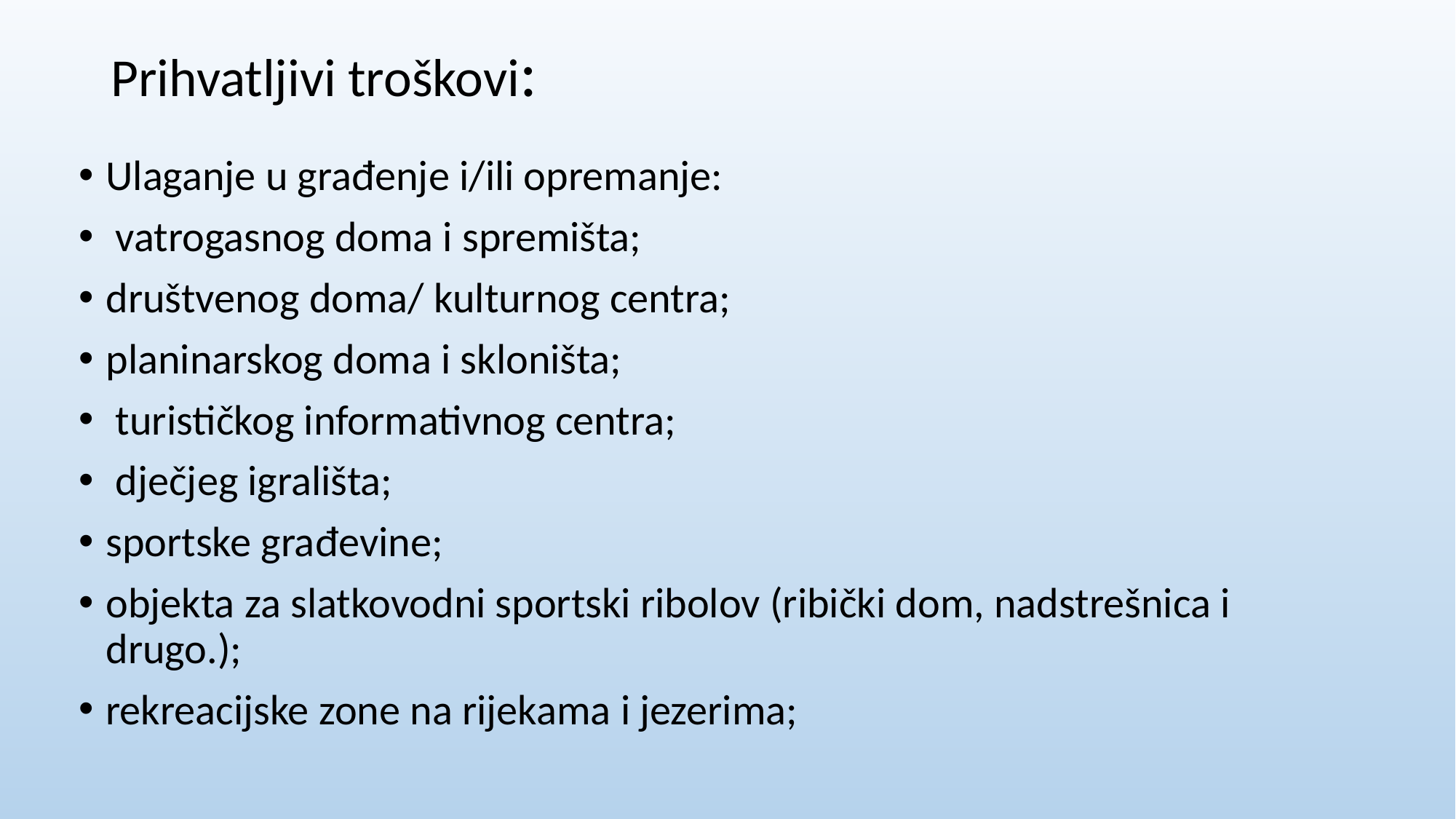

# Prihvatljivi troškovi:
Ulaganje u građenje i/ili opremanje:
 vatrogasnog doma i spremišta;
društvenog doma/ kulturnog centra;
planinarskog doma i skloništa;
 turističkog informativnog centra;
 dječjeg igrališta;
sportske građevine;
objekta za slatkovodni sportski ribolov (ribički dom, nadstrešnica i drugo.);
rekreacijske zone na rijekama i jezerima;